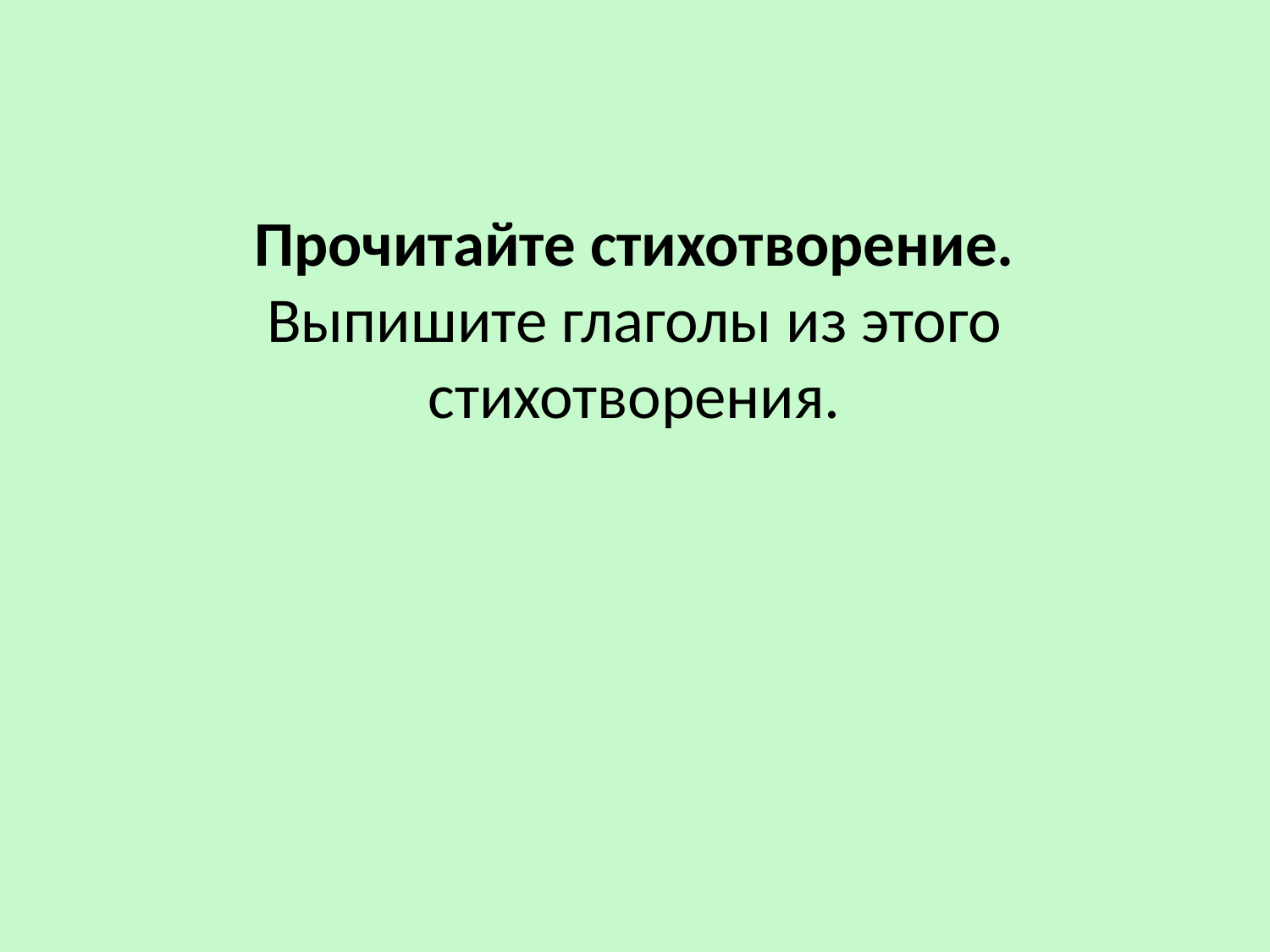

#
Прочитайте стихотворение. Выпишите глаголы из этого стихотворения.